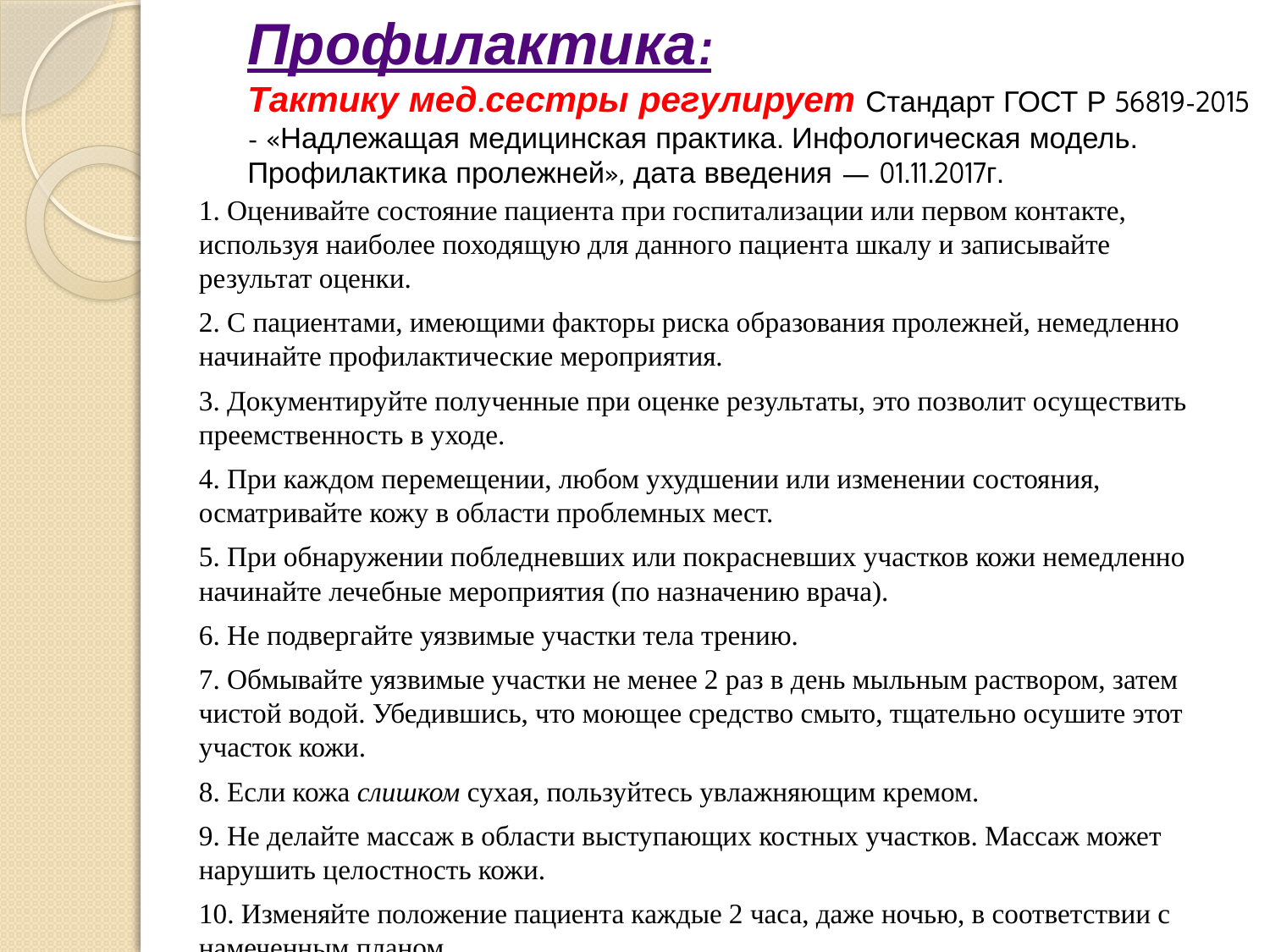

# Профилактика: Тактику мед.сестры регулирует Стандарт ГОСТ Р 56819-2015 - «Надлежащая медицинская практика. Инфологическая модель. Профилактика пролежней», дата введения — 01.11.2017г.
1. Оценивайте состояние пациента при госпитализации или первом контакте, используя наиболее походящую для данного пациента шкалу и записывайте результат оценки.
2. С пациентами, имеющими факторы риска образования пролежней, немедленно начинайте профилактические мероприятия.
3. Документируйте полученные при оценке результаты, это позволит осуществить преемственность в уходе.
4. При каждом перемещении, любом ухудшении или изменении состояния, осматривайте кожу в области проблемных мест.
5. При обнаружении побледневших или покрасневших участков кожи немедленно начинайте лечебные мероприятия (по назначению врача).
6. Не подвергайте уязвимые участки тела трению.
7. Обмывайте уязвимые участки не менее 2 раз в день мыльным раствором, затем чистой водой. Убедившись, что моющее средство смыто, тщательно осушите этот участок кожи.
8. Если кожа слишком сухая, пользуйтесь увлажняющим кремом.
9. Не делайте массаж в области выступающих костных участков. Массаж может нарушить целостность кожи.
10. Изменяйте положение пациента каждые 2 часа, даже ночью, в соответствии с намеченным планом.